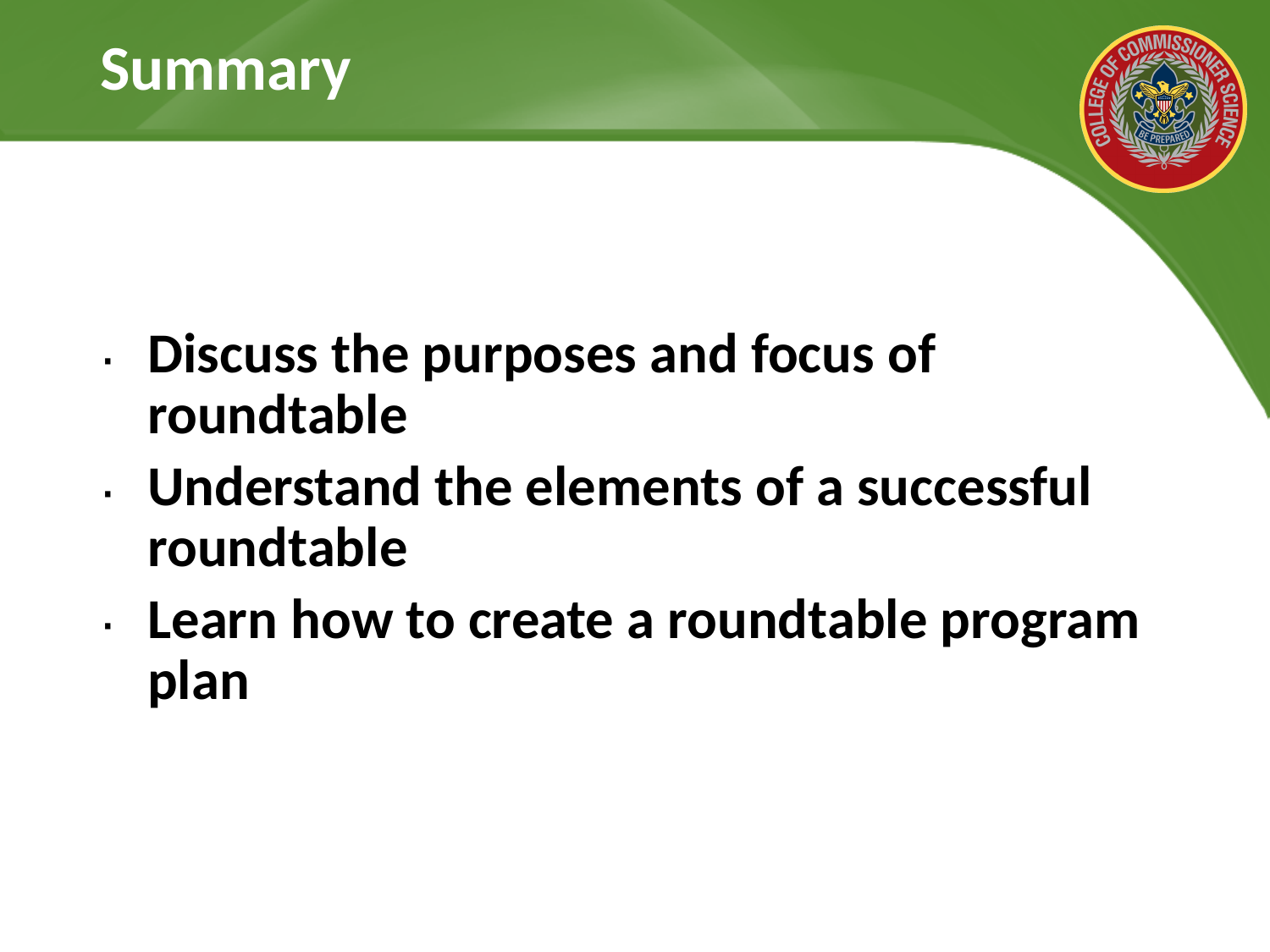

# Summary
Discuss the purposes and focus of roundtable
Understand the elements of a successful roundtable
Learn how to create a roundtable program plan